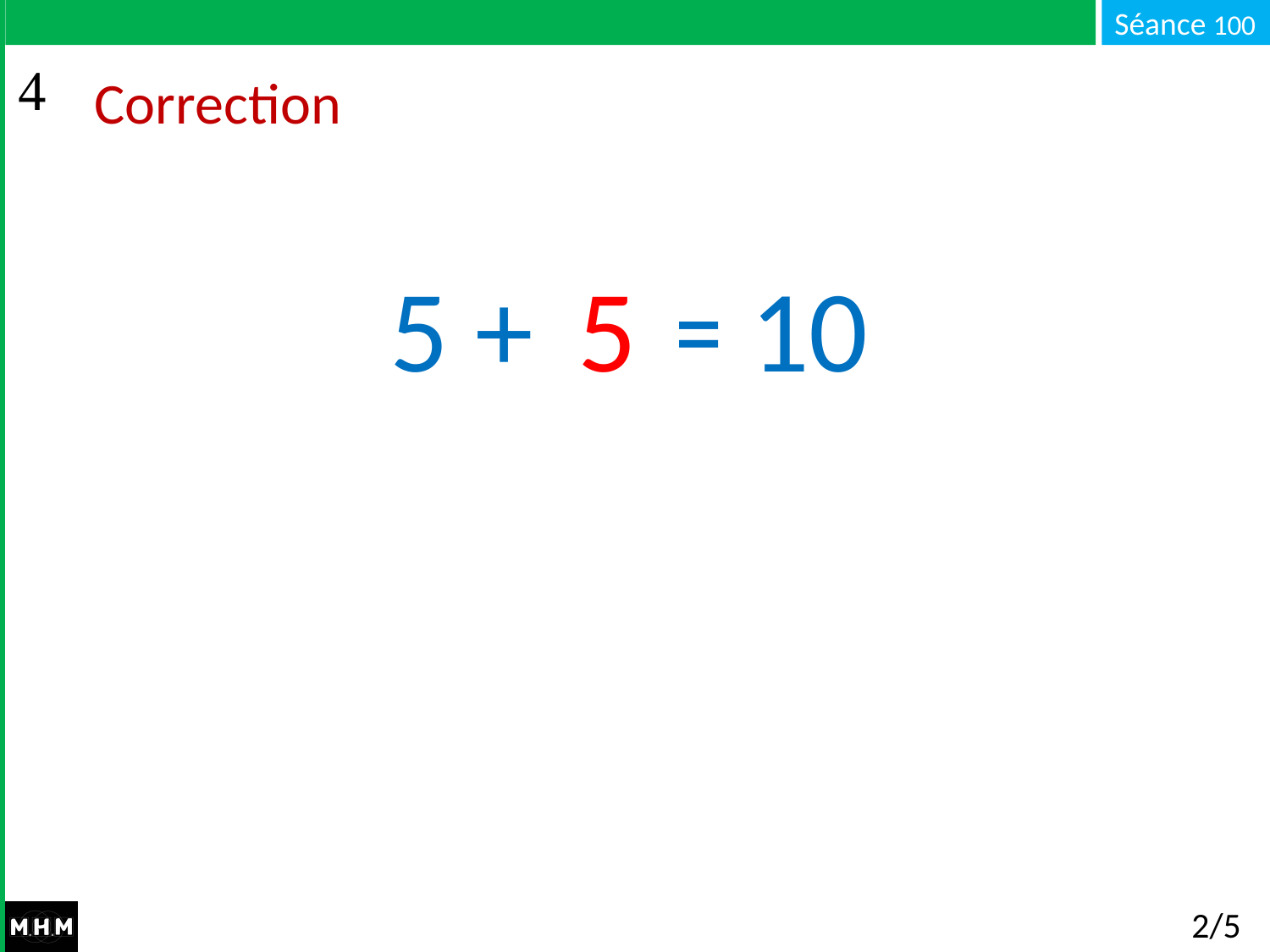

# Correction
5 + … = 10
5
2/5